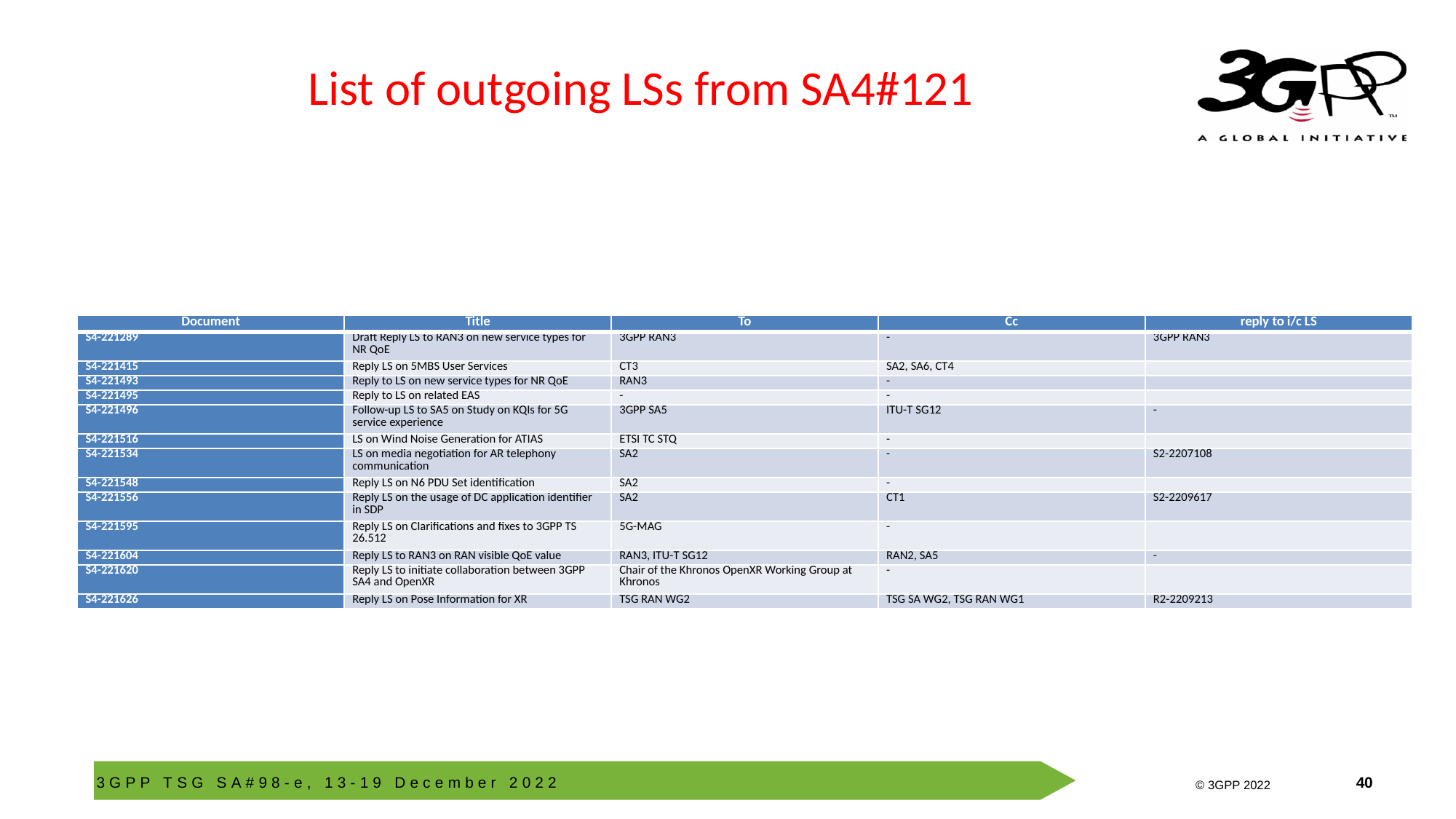

# List of outgoing LSs from SA4#121
| Document | Title | To | Cc | reply to i/c LS |
| --- | --- | --- | --- | --- |
| S4-221289 | Draft Reply LS to RAN3 on new service types for NR QoE | 3GPP RAN3 | - | 3GPP RAN3 |
| S4-221415 | Reply LS on 5MBS User Services | CT3 | SA2, SA6, CT4 |  |
| S4-221493 | Reply to LS on new service types for NR QoE | RAN3 | - |  |
| S4-221495 | Reply to LS on related EAS | - | - |  |
| S4-221496 | Follow-up LS to SA5 on Study on KQIs for 5G service experience | 3GPP SA5 | ITU-T SG12 | - |
| S4-221516 | LS on Wind Noise Generation for ATIAS | ETSI TC STQ | - |  |
| S4-221534 | LS on media negotiation for AR telephony communication | SA2 | - | S2-2207108 |
| S4-221548 | Reply LS on N6 PDU Set identification | SA2 | - |  |
| S4-221556 | Reply LS on the usage of DC application identifier in SDP | SA2 | CT1 | S2-2209617 |
| S4-221595 | Reply LS on Clarifications and fixes to 3GPP TS 26.512 | 5G-MAG | - |  |
| S4-221604 | Reply LS to RAN3 on RAN visible QoE value | RAN3, ITU-T SG12 | RAN2, SA5 | - |
| S4-221620 | Reply LS to initiate collaboration between 3GPP SA4 and OpenXR | Chair of the Khronos OpenXR Working Group at Khronos | - |  |
| S4-221626 | Reply LS on Pose Information for XR | TSG RAN WG2 | TSG SA WG2, TSG RAN WG1 | R2-2209213 |